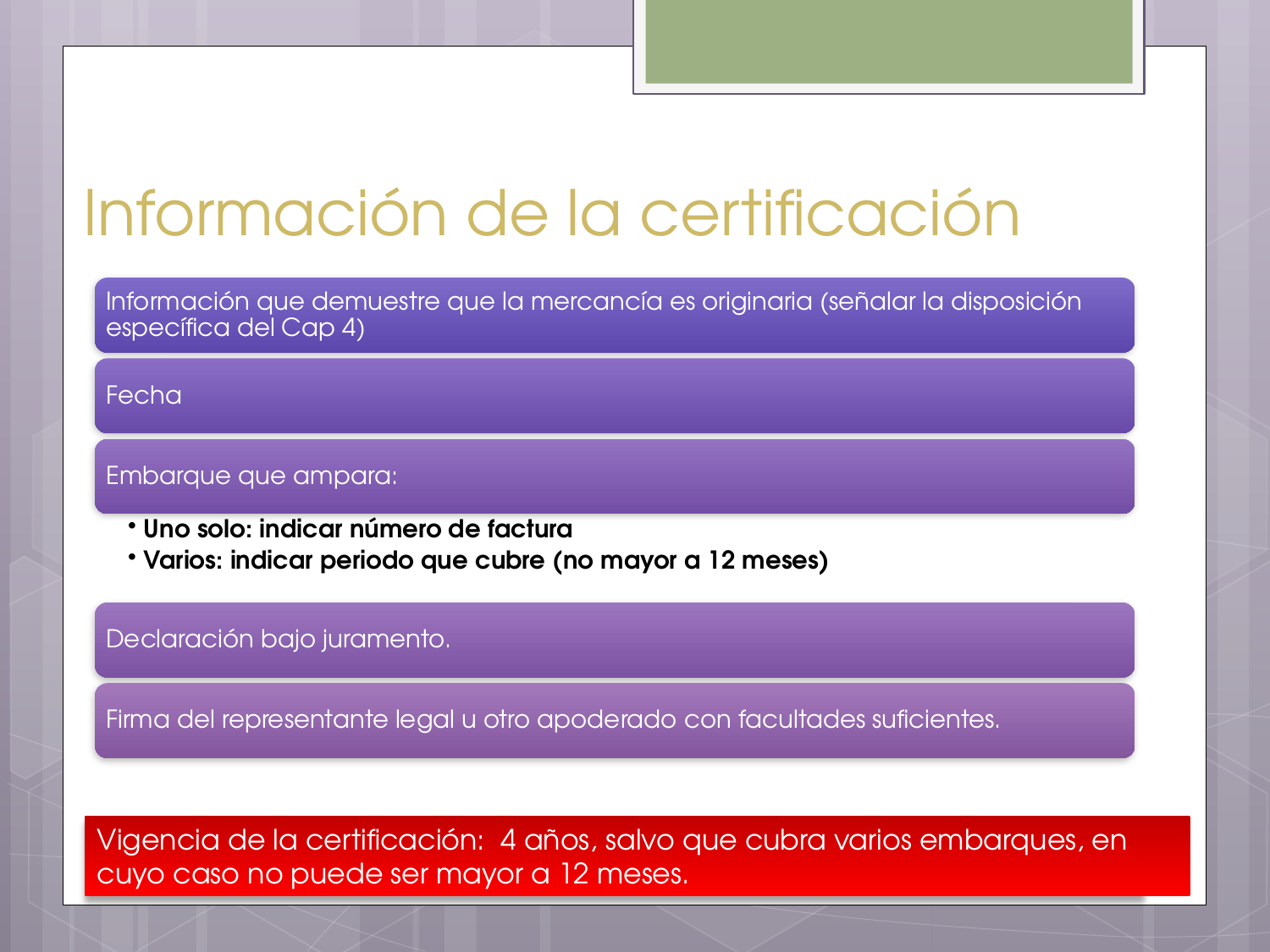

# Información de la certificación
Información que demuestre que la mercancía es originaria (señalar la disposición específica del Cap 4)
Fecha
Embarque que ampara:
Uno solo: indicar número de factura
Varios: indicar periodo que cubre (no mayor a 12 meses)
Declaración bajo juramento.
Firma del representante legal u otro apoderado con facultades suficientes.
Vigencia de la certificación:  4 años, salvo que cubra varios embarques, en cuyo caso no puede ser mayor a 12 meses.